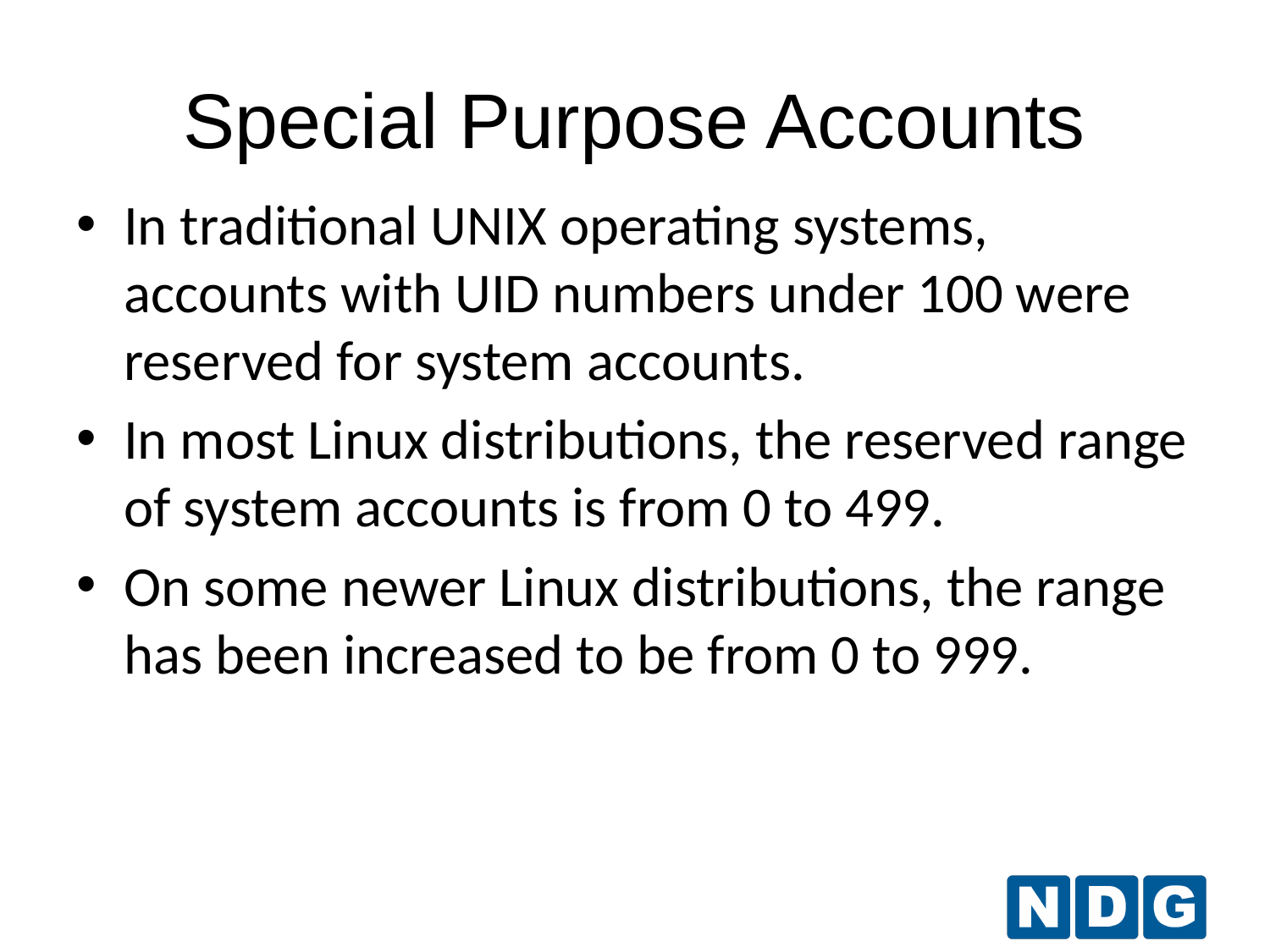

Special Purpose Accounts
In traditional UNIX operating systems, accounts with UID numbers under 100 were reserved for system accounts.
In most Linux distributions, the reserved range of system accounts is from 0 to 499.
On some newer Linux distributions, the range has been increased to be from 0 to 999.